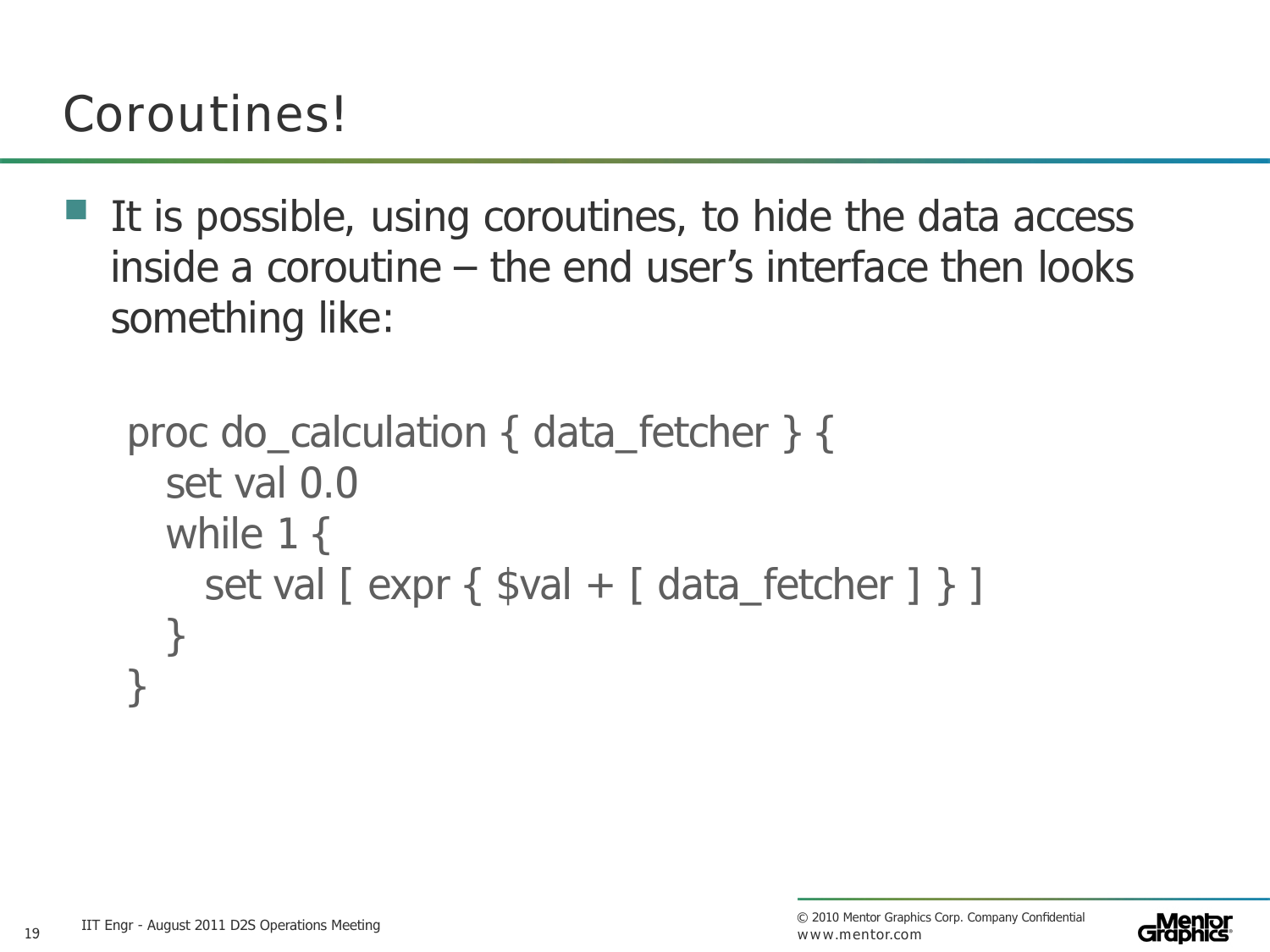

# Coroutines!
It is possible, using coroutines, to hide the data access inside a coroutine – the end user’s interface then looks something like:

proc do_calculation { data_fetcher } {
   set val 0.0
   while 1 {
      set val [ expr { $val + [ data_fetcher ] } ]
   }
}
IIT Engr - August 2011 D2S Operations Meeting